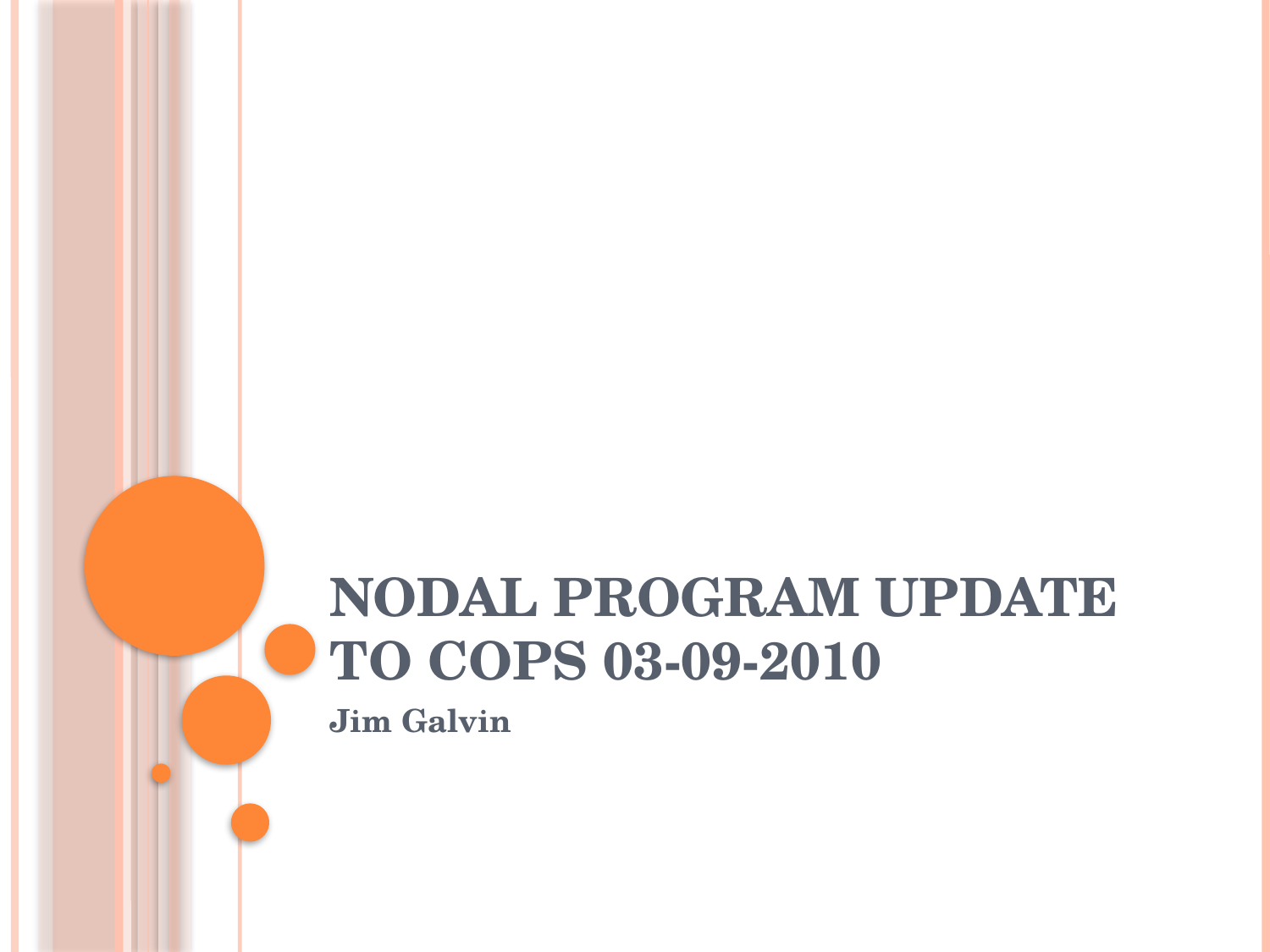

# Nodal Program Update to Cops 03-09-2010
Jim Galvin